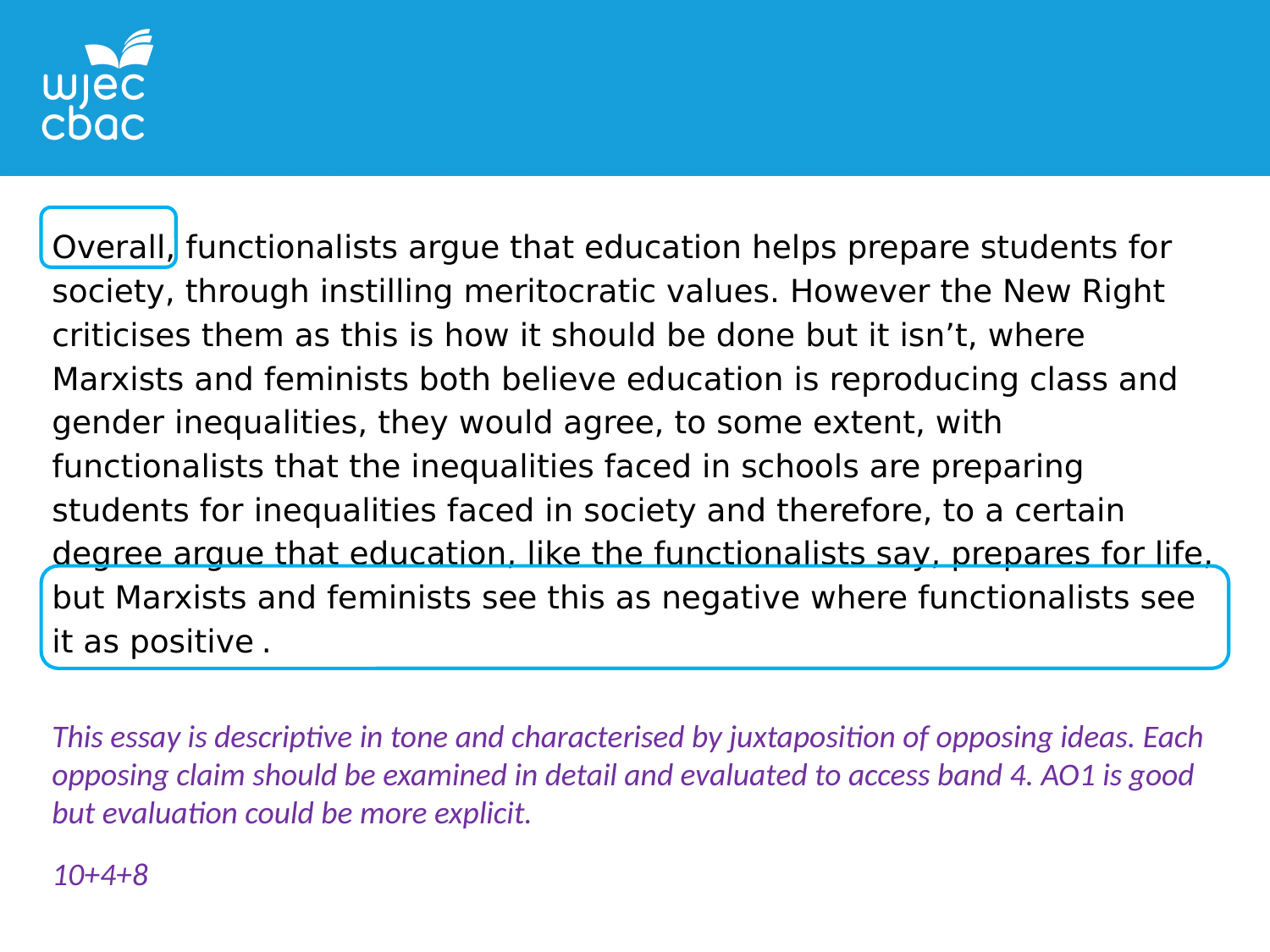

Overall, functionalists argue that education helps prepare students for society, through instilling meritocratic values. However the New Right criticises them as this is how it should be done but it isn’t, where Marxists and feminists both believe education is reproducing class and gender inequalities, they would agree, to some extent, with functionalists that the inequalities faced in schools are preparing students for inequalities faced in society and therefore, to a certain degree argue that education, like the functionalists say, prepares for life, but Marxists and feminists see this as negative where functionalists see it as positive .

This essay is descriptive in tone and characterised by juxtaposition of opposing ideas. Each opposing claim should be examined in detail and evaluated to access band 4. AO1 is good but evaluation could be more explicit.
10+4+8